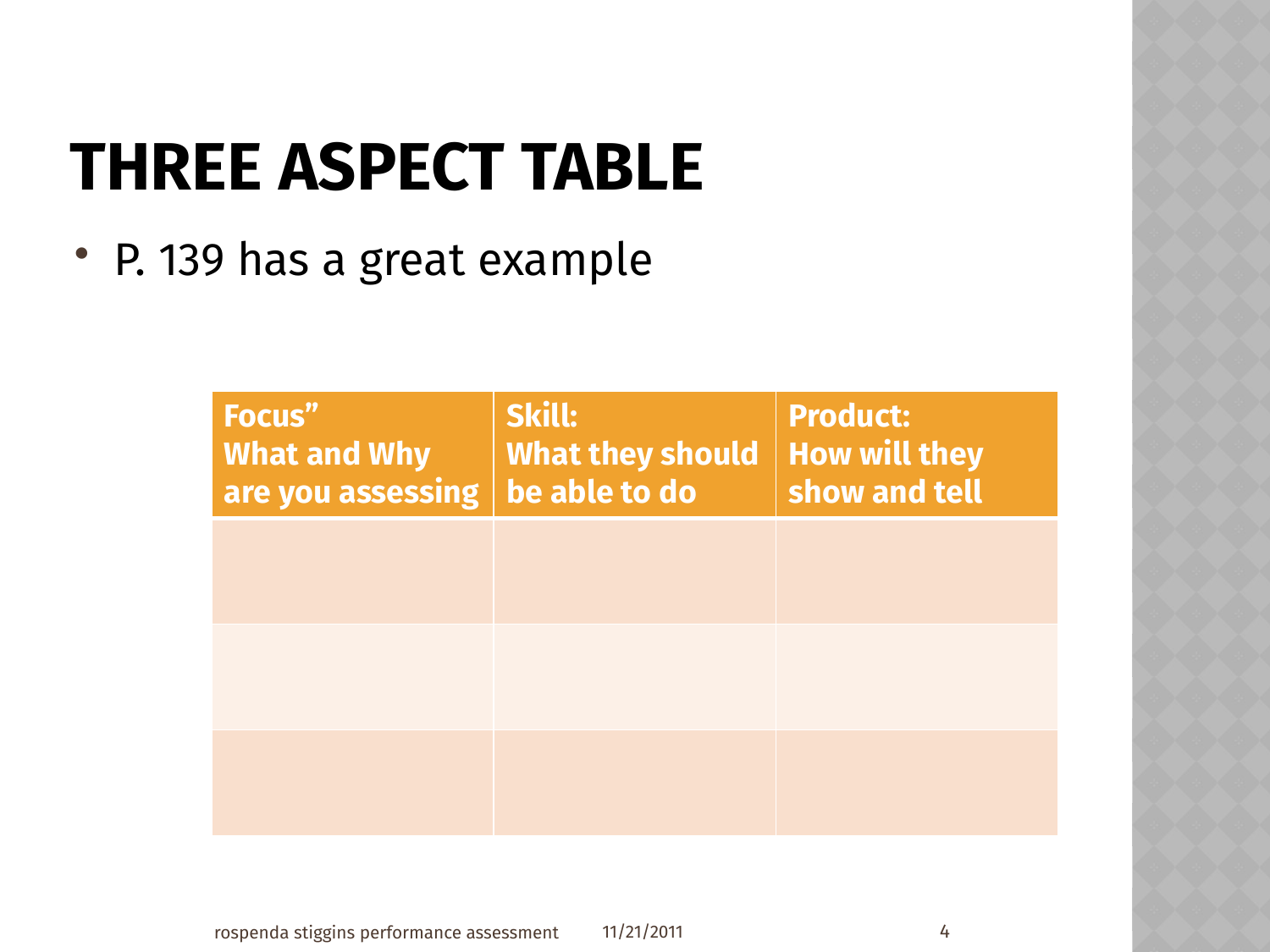

# Three Aspect Table
P. 139 has a great example

| Focus” What and Why are you assessing | Skill: What they should be able to do | Product: How will they show and tell |
| --- | --- | --- |
|  |  |  |
|  |  |  |
|  |  |  |
4
rospenda stiggins performance assessment
11/21/2011